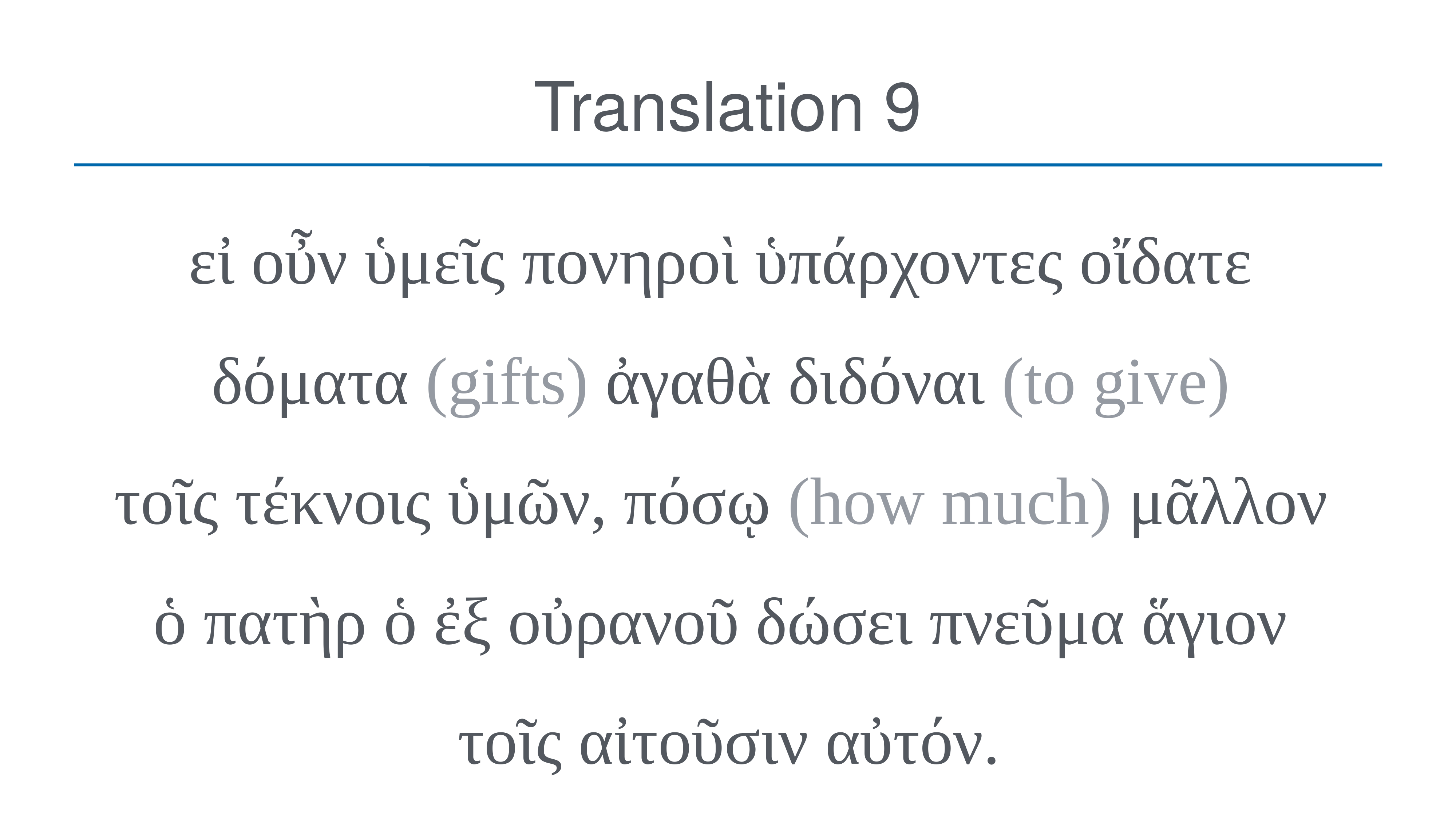

# Translation 9
εἰ οὖν ὑμεῖς πονηροὶ ὑπάρχοντες οἴδατε
δόματα (gifts) ἀγαθὰ διδόναι (to give)
τοῖς τέκνοις ὑμῶν, πόσῳ (how much) μᾶλλον
ὁ πατὴρ ὁ ἐξ οὐρανοῦ δώσει πνεῦμα ἅγιον
τοῖς αἰτοῦσιν αὐτόν.